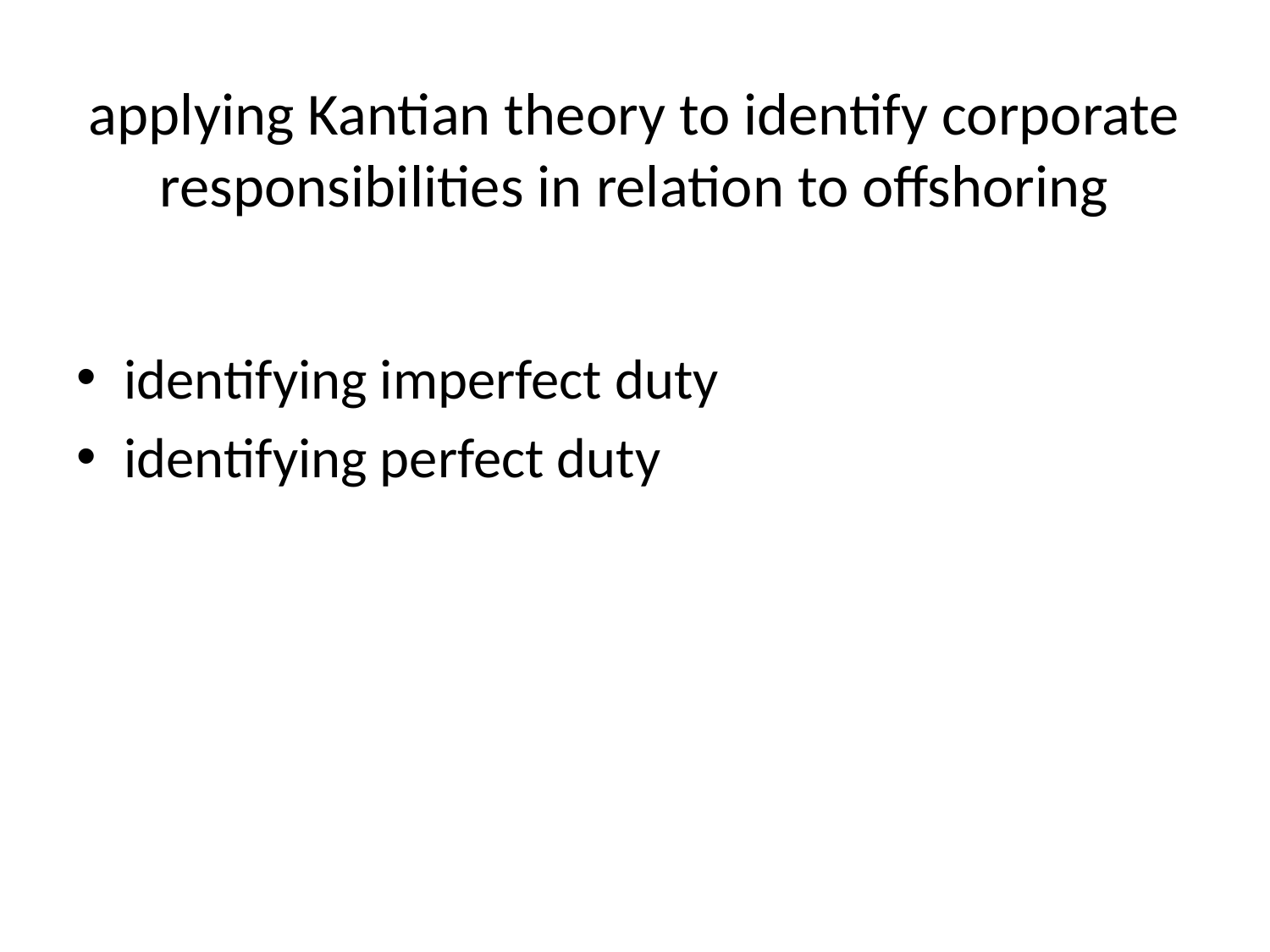

# applying Kantian theory to identify corporate responsibilities in relation to offshoring
identifying imperfect duty
identifying perfect duty